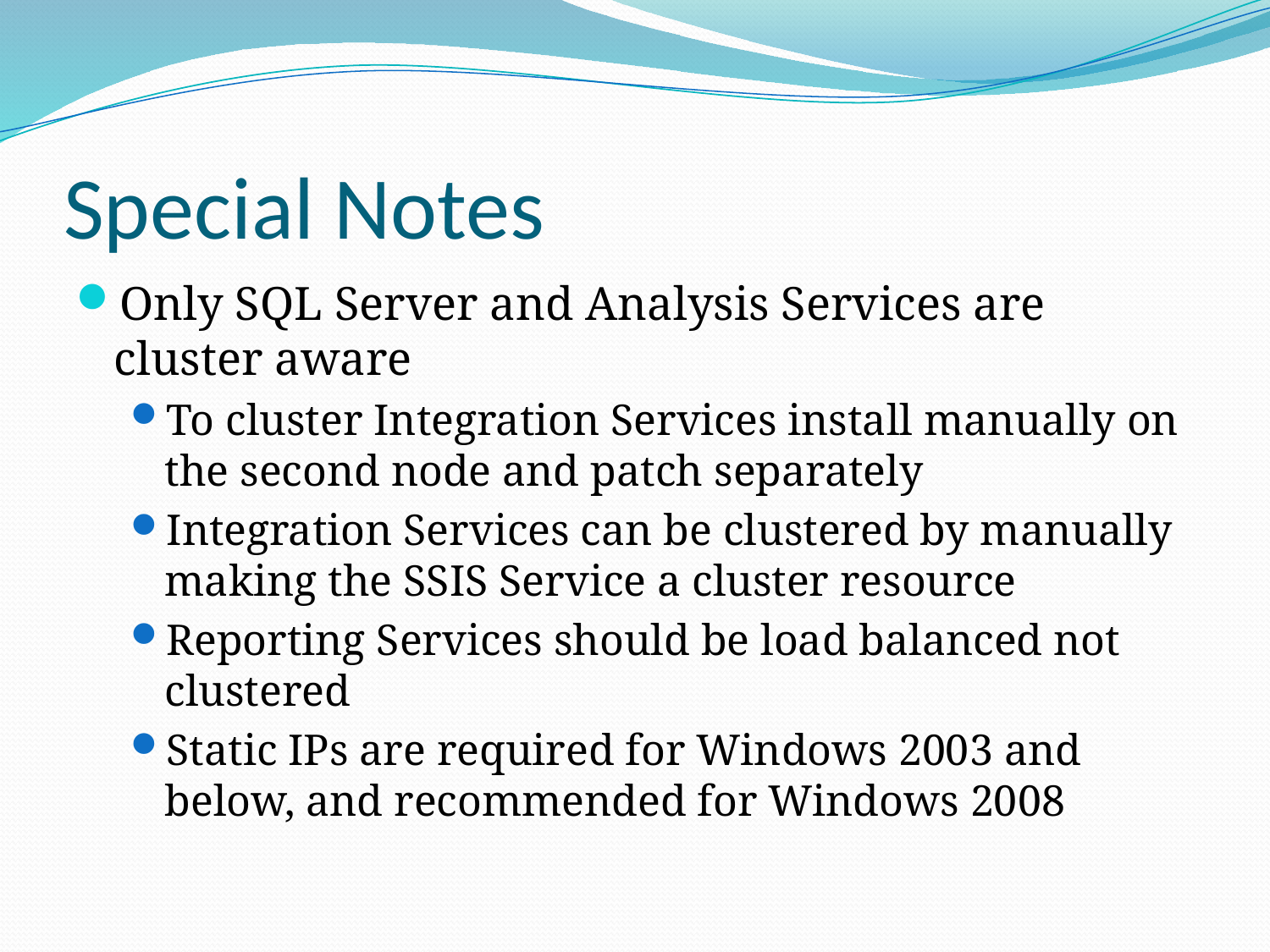

# Special Notes
Only SQL Server and Analysis Services are cluster aware
To cluster Integration Services install manually on the second node and patch separately
Integration Services can be clustered by manually making the SSIS Service a cluster resource
Reporting Services should be load balanced not clustered
Static IPs are required for Windows 2003 and below, and recommended for Windows 2008